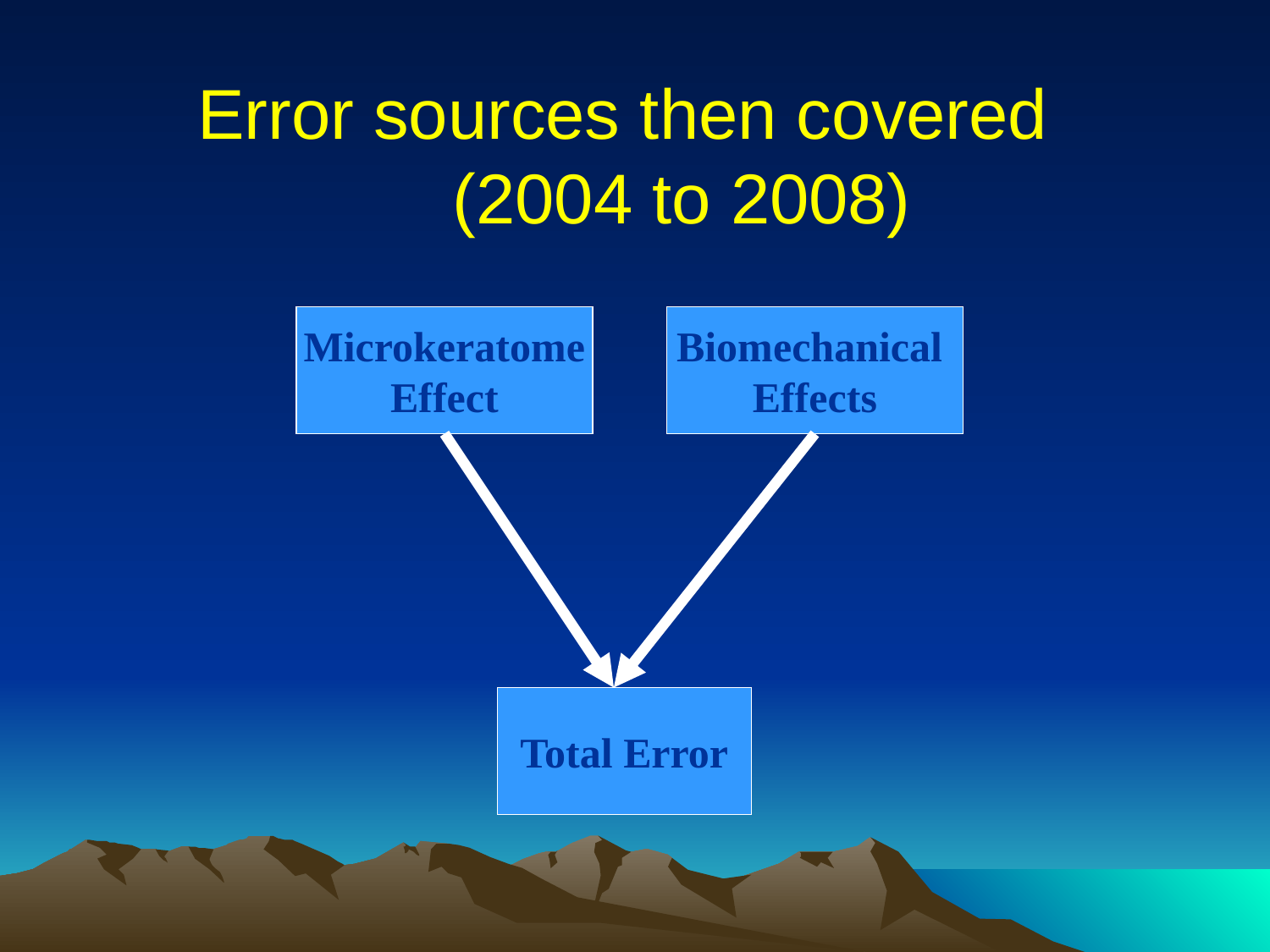

# Error sources then covered       (2004 to 2008)
Microkeratome
Effect
Biomechanical
Effects

Total Error